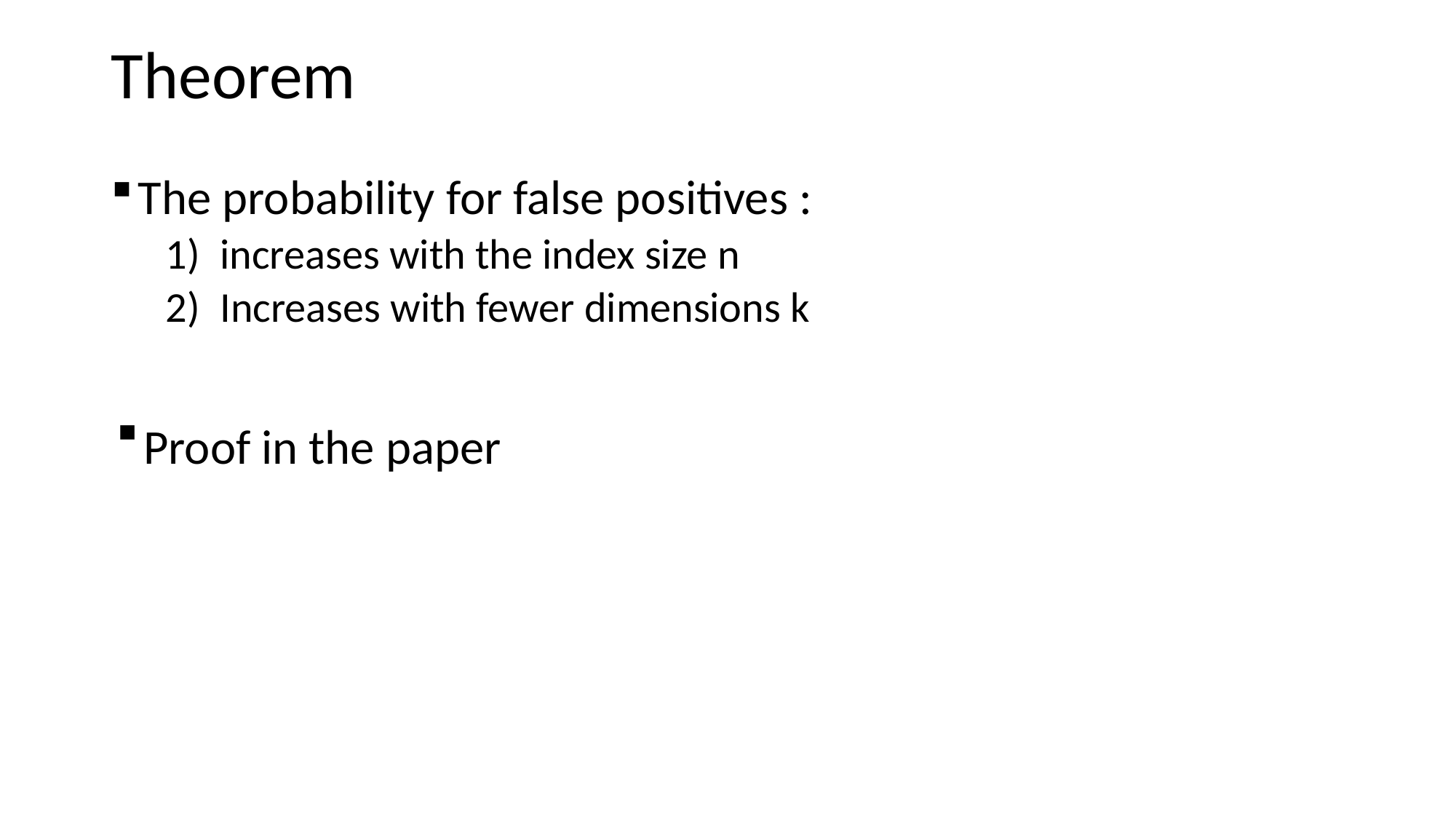

# Theorem
The probability for false positives :
increases with the index size n
Increases with fewer dimensions k

Proof in the paper